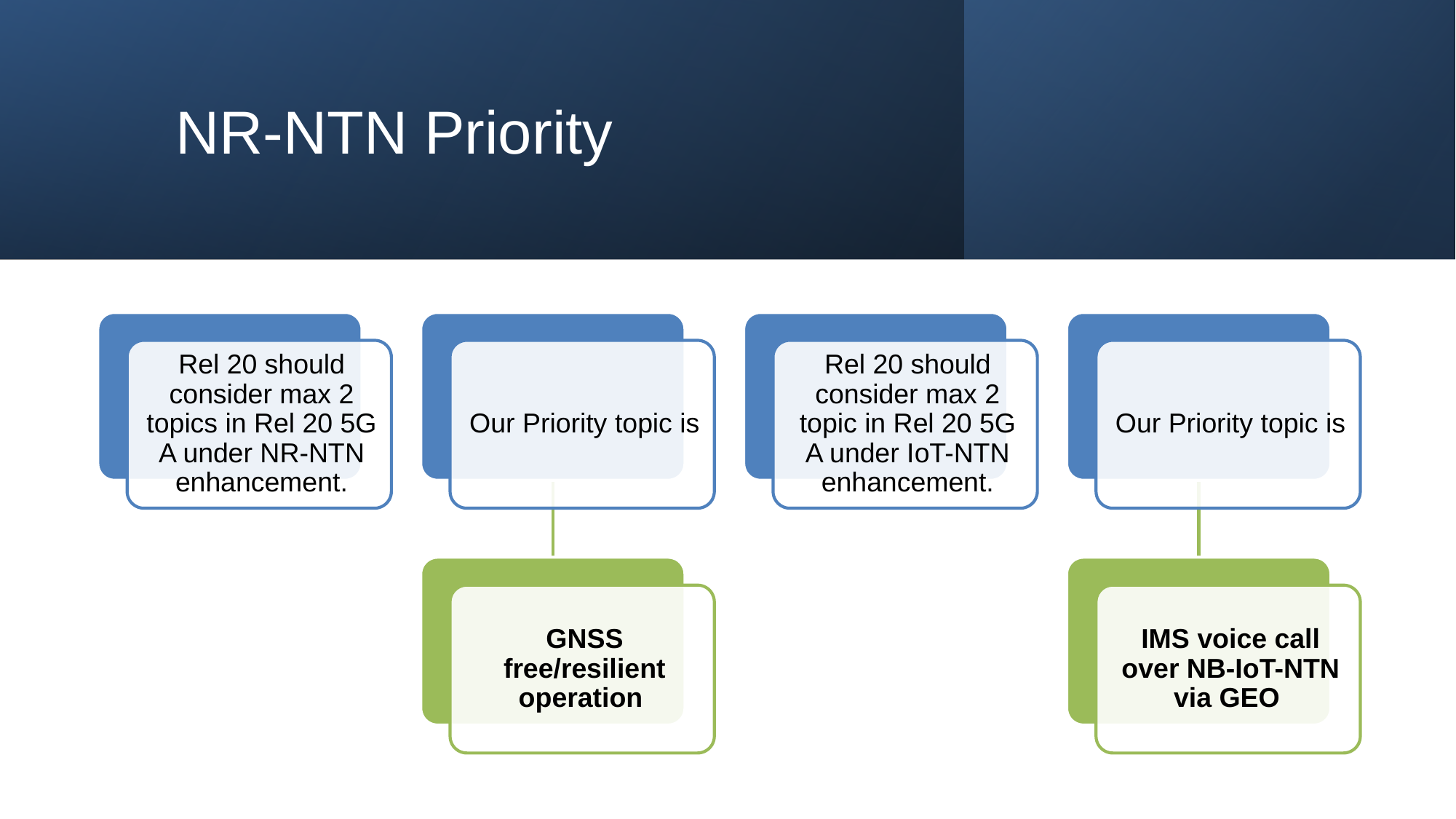

# NR-NTN Priority
Rel 20 should consider max 2 topics in Rel 20 5G A under NR-NTN enhancement.
Our Priority topic is
GNSS free/resilient operation
Rel 20 should consider max 2 topic in Rel 20 5G A under IoT-NTN enhancement.
Our Priority topic is
IMS voice call over NB-IoT-NTN via GEO